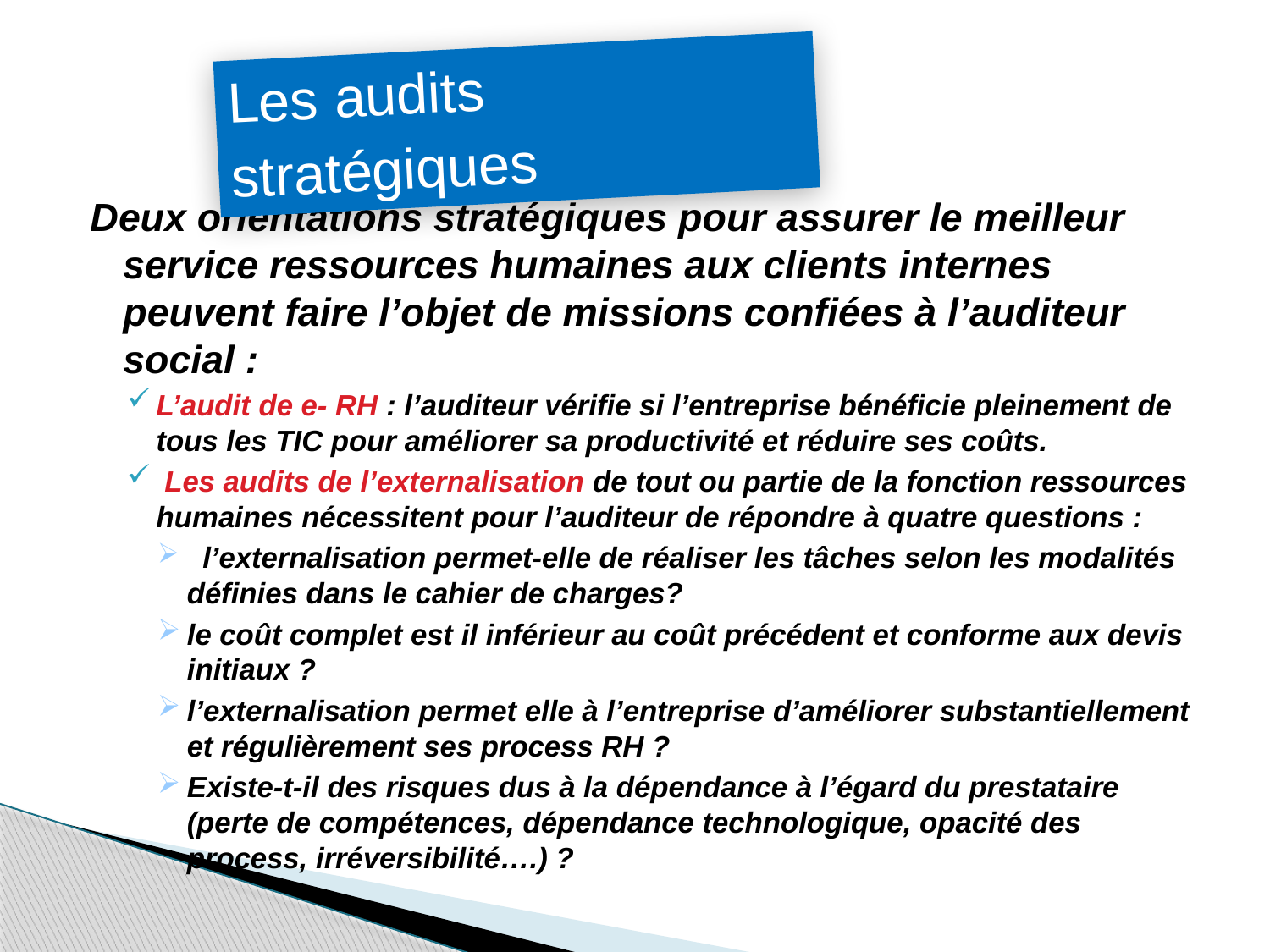

Les audits stratégiques
Deux orientations stratégiques pour assurer le meilleur service ressources humaines aux clients internes peuvent faire l’objet de missions confiées à l’auditeur social :
L’audit de e- RH : l’auditeur vérifie si l’entreprise bénéficie pleinement de tous les TIC pour améliorer sa productivité et réduire ses coûts.
 Les audits de l’externalisation de tout ou partie de la fonction ressources humaines nécessitent pour l’auditeur de répondre à quatre questions :
  l’externalisation permet-elle de réaliser les tâches selon les modalités définies dans le cahier de charges?
le coût complet est il inférieur au coût précédent et conforme aux devis initiaux ?
l’externalisation permet elle à l’entreprise d’améliorer substantiellement et régulièrement ses process RH ?
Existe-t-il des risques dus à la dépendance à l’égard du prestataire (perte de compétences, dépendance technologique, opacité des process, irréversibilité….) ?